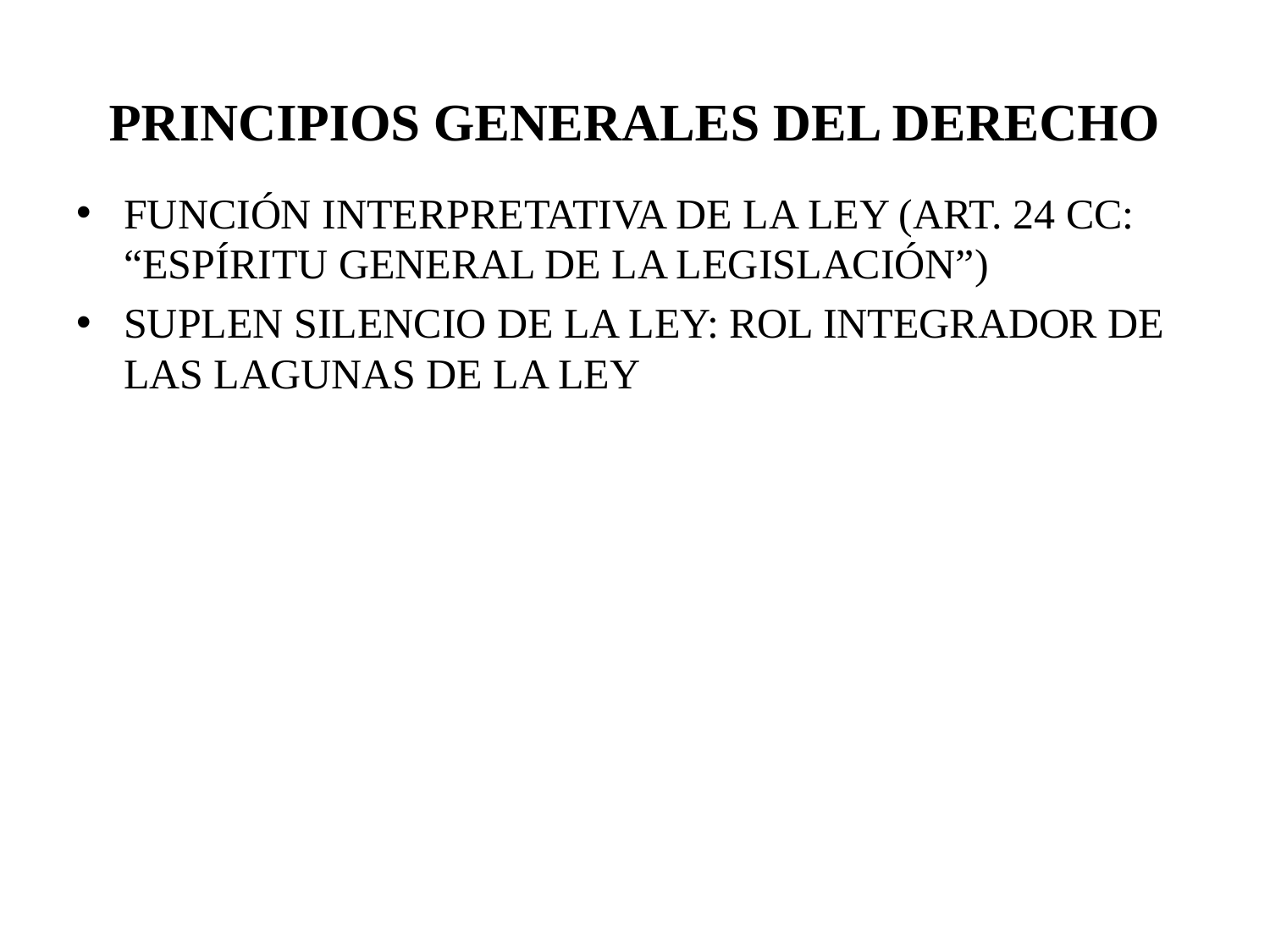

# PRINCIPIOS GENERALES DEL DERECHO
FUNCIÓN INTERPRETATIVA DE LA LEY (ART. 24 CC: “ESPÍRITU GENERAL DE LA LEGISLACIÓN”)
SUPLEN SILENCIO DE LA LEY: ROL INTEGRADOR DE LAS LAGUNAS DE LA LEY